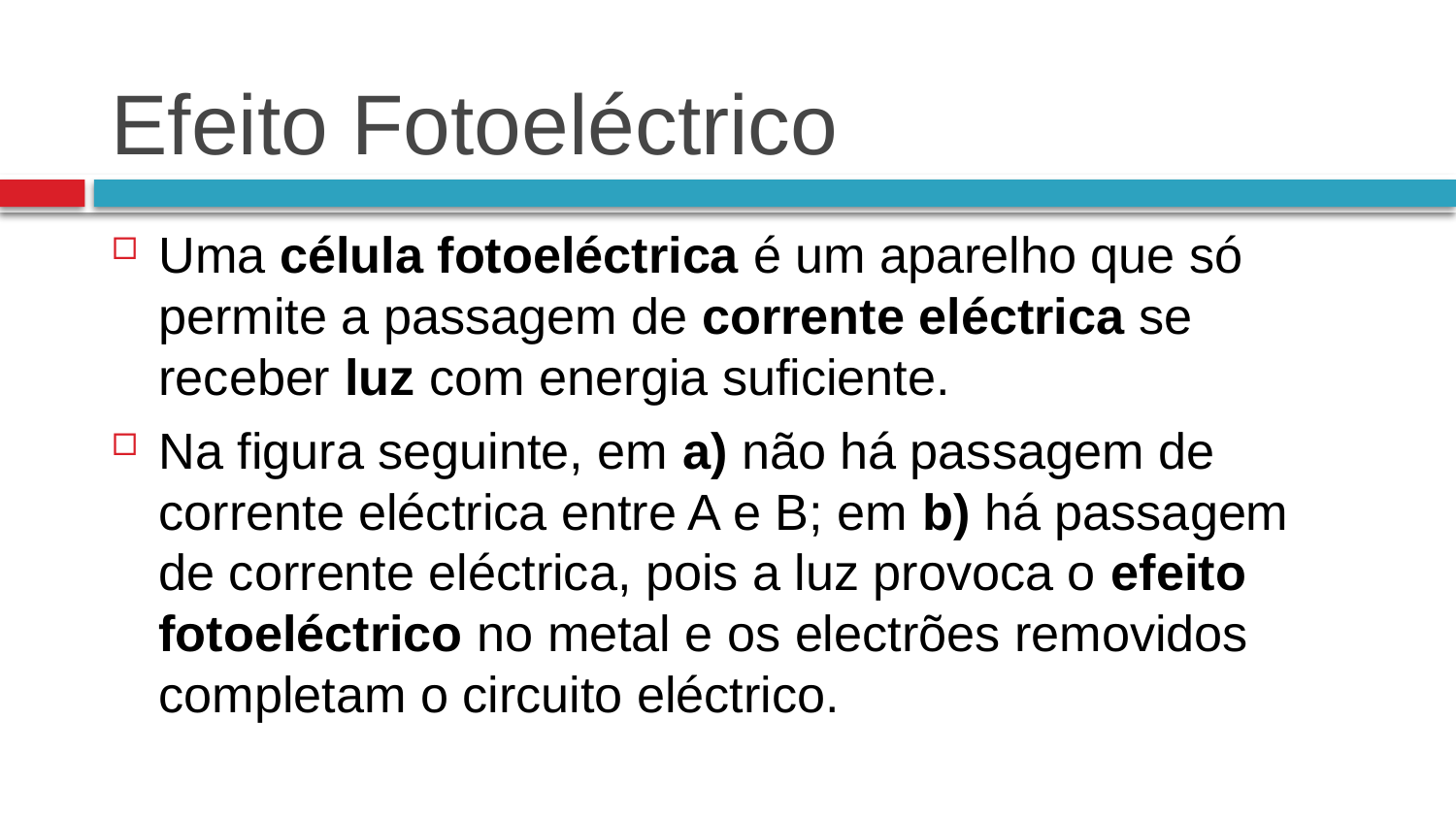

# Efeito Fotoeléctrico
Uma célula fotoeléctrica é um aparelho que só permite a passagem de corrente eléctrica se receber luz com energia suficiente.
Na figura seguinte, em a) não há passagem de corrente eléctrica entre A e B; em b) há passagem
de corrente eléctrica, pois a luz provoca o efeito fotoeléctrico no metal e os electrões removidos completam o circuito eléctrico.